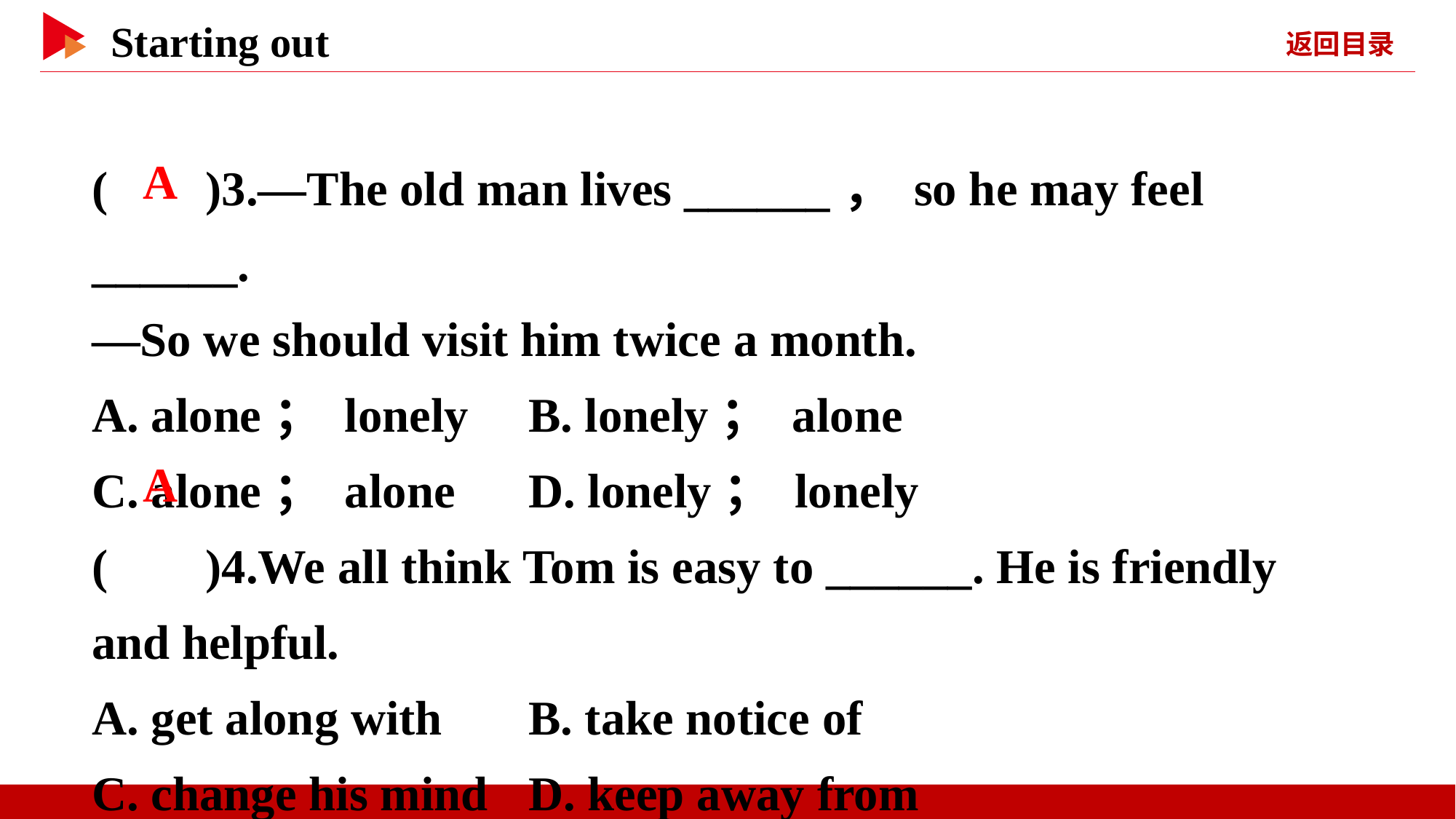

(        )3.—The old man lives ______， so he may feel ______.
—So we should visit him twice a month.
A. alone； lonely	B. lonely； alone
C. alone； alone	D. lonely； lonely
(        )4.We all think Tom is easy to ______. He is friendly and helpful.
A. get along with	B. take notice of
C. change his mind	D. keep away from
   A
   A